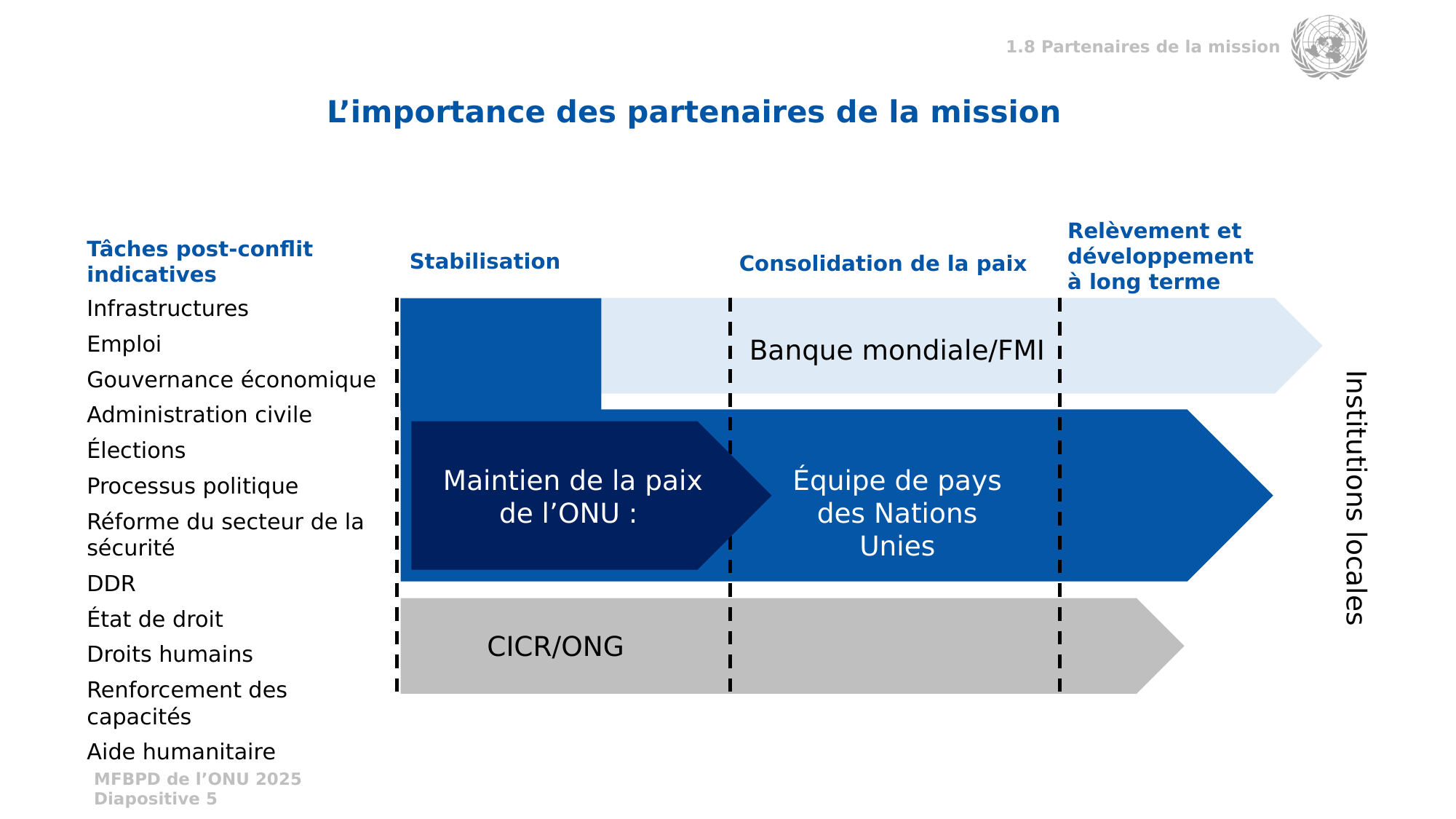

L’importance des partenaires de la mission
Relèvement et développement à long terme
Tâches post-conflit indicatives
Stabilisation
Consolidation de la paix
Infrastructures
Emploi
Gouvernance économique
Administration civile
Élections
Processus politique
Réforme du secteur de la sécurité
DDR
État de droit
Droits humains
Renforcement des capacités
Aide humanitaire

Banque mondiale/FMI

Maintien de la paix de l’ONU :
Équipe de pays des Nations Unies
Institutions locales

CICR/ONG